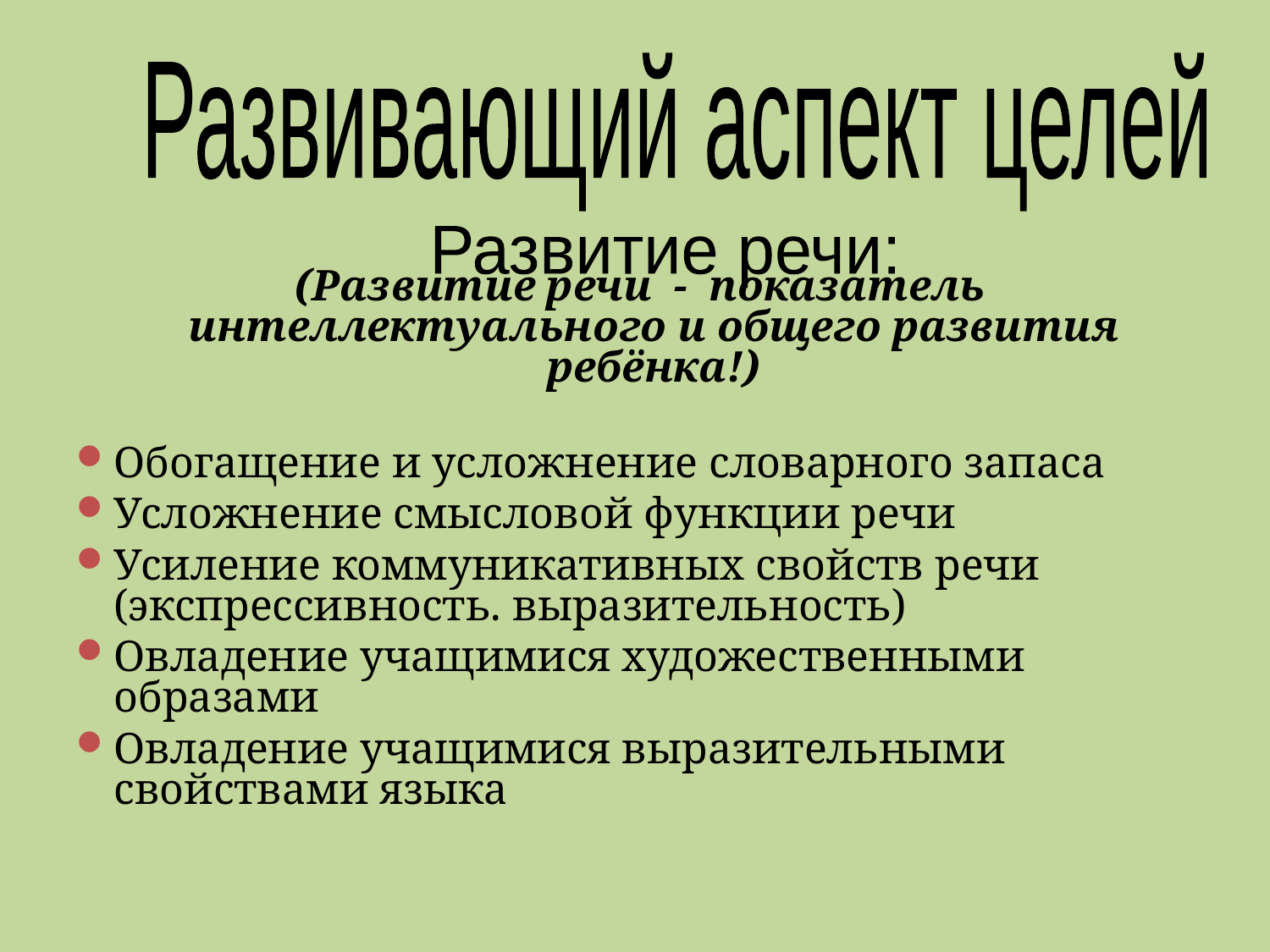

Развивающий аспект целей

 (Развитие речи  -  показатель интеллектуального и общего развития ребёнка!)

Обогащение и усложнение словарного запаса
Усложнение смысловой функции речи
Усиление коммуникативных свойств речи (экспрессивность. выразительность)
Овладение учащимися художественными образами
Овладение учащимися выразительными свойствами языка

Развитие речи: